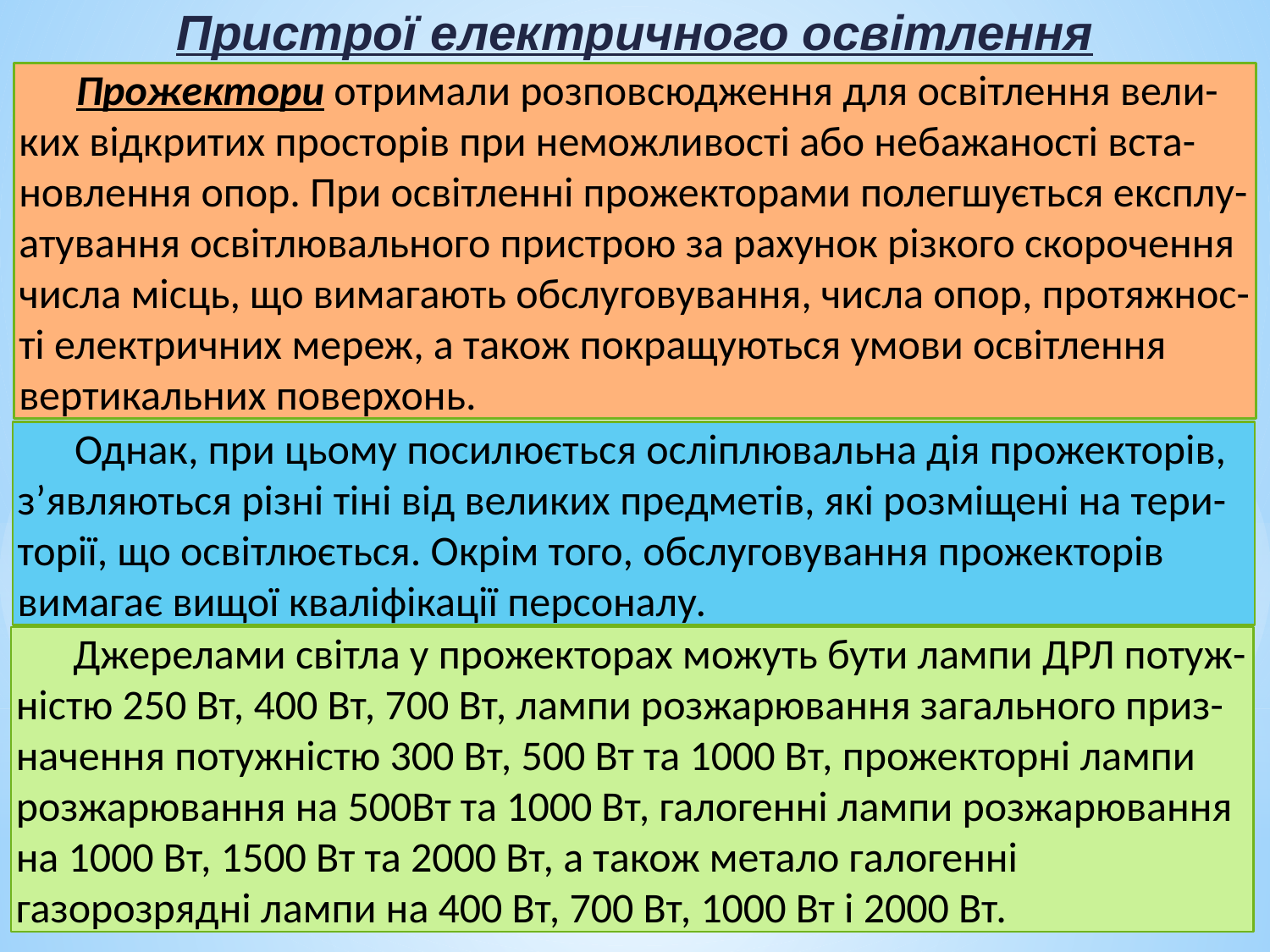

Пристрої електричного освітлення
      Прожектори отримали розповсюдження для освітлення вели-ких відкритих просторів при неможливості або небажаності вста-новлення опор. При освітленні прожекторами полегшується експлу-атування освітлювального пристрою за рахунок різкого скорочення числа місць, що вимагають обслуговування, числа опор, протяжнос-ті електричних мереж, а також покращуються умови освітлення вертикальних поверхонь.
      Однак, при цьому посилюється осліплювальна дія прожекторів, з’являються різні тіні від великих предметів, які розміщені на тери-торії, що освітлюється. Окрім того, обслуговування прожекторів вимагає вищої кваліфікації персоналу.
      Джерелами світла у прожекторах можуть бути лампи ДРЛ потуж-ністю 250 Вт, 400 Вт, 700 Вт, лампи розжарювання загального приз-начення потужністю 300 Вт, 500 Вт та 1000 Вт, прожекторні лампи розжарювання на 500Вт та 1000 Вт, галогенні лампи розжарювання на 1000 Вт, 1500 Вт та 2000 Вт, а також метало галогенні газорозрядні лампи на 400 Вт, 700 Вт, 1000 Вт і 2000 Вт.